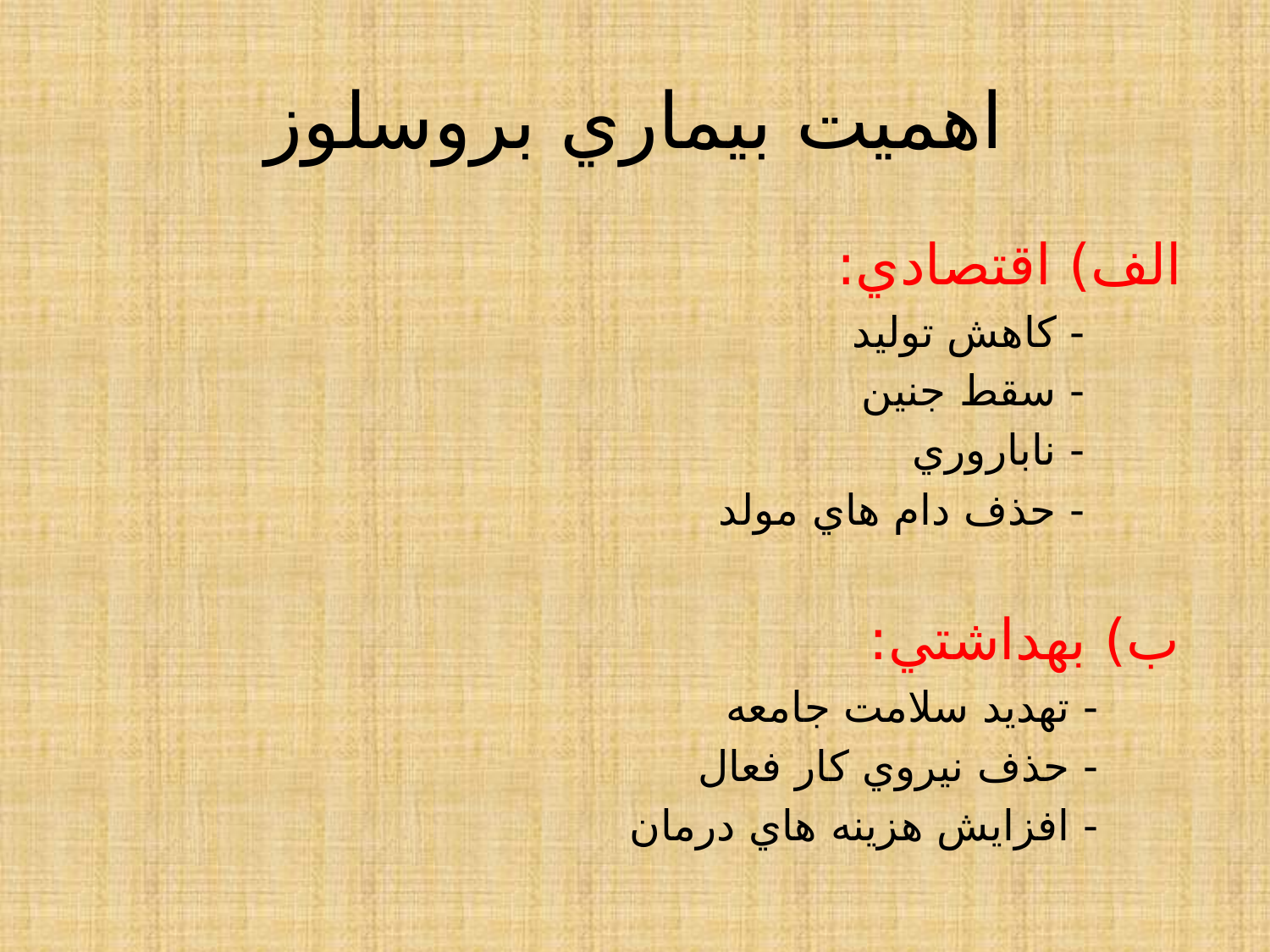

# اهميت بيماري بروسلوز
 الف) اقتصادي:
        - كاهش توليد
        - سقط جنين
        - ناباروري
        - حذف دام هاي مولد

 ب) بهداشتي:
       - تهديد سلامت جامعه
       - حذف نيروي كار فعال
       - افزايش هزينه هاي درمان